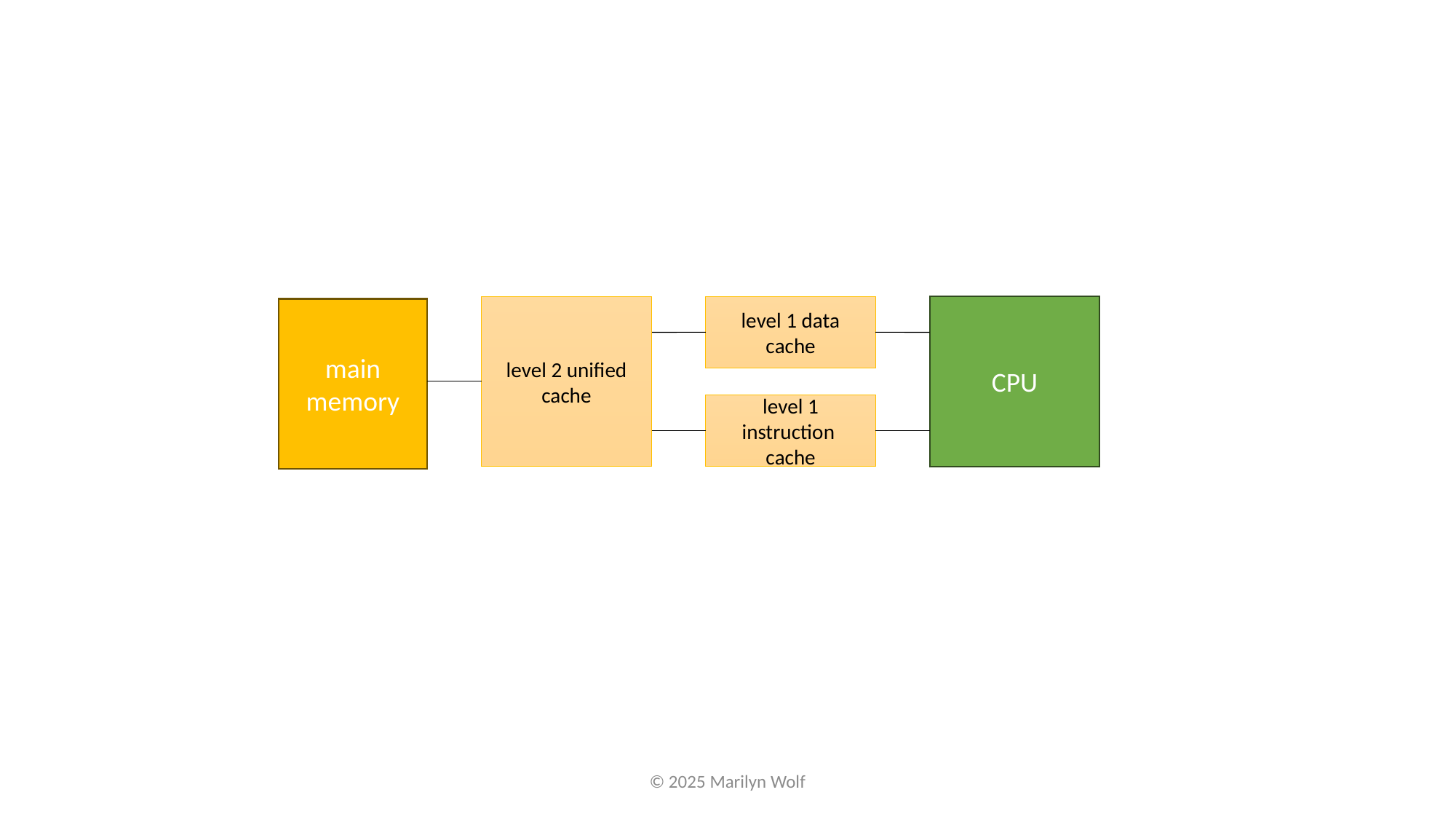

level 2 unified cache
level 1 data cache
CPU
main memory
level 1 instruction  cache
© 2025 Marilyn Wolf